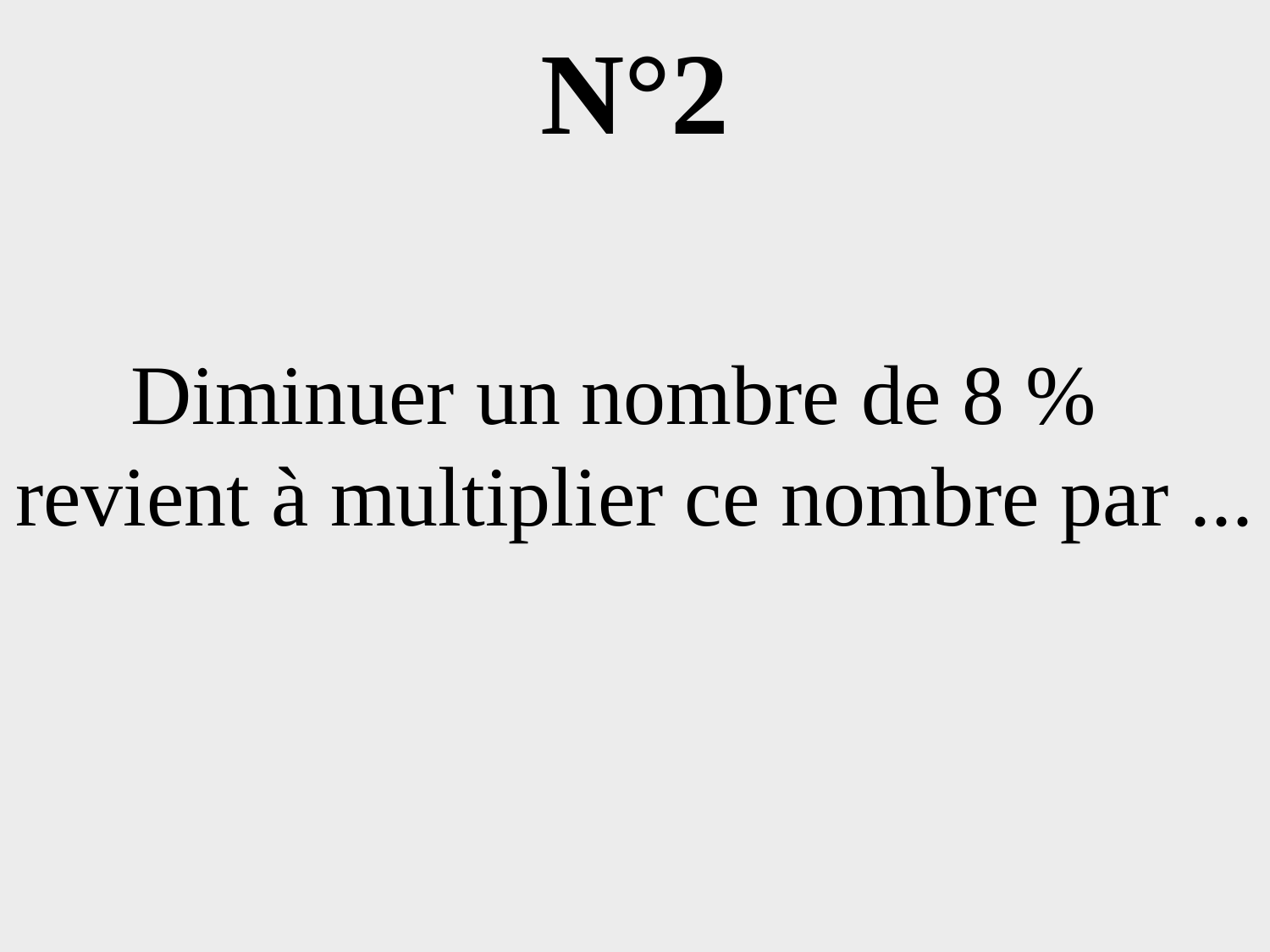

# N°2
Diminuer un nombre de 8 %
revient à multiplier ce nombre par ...